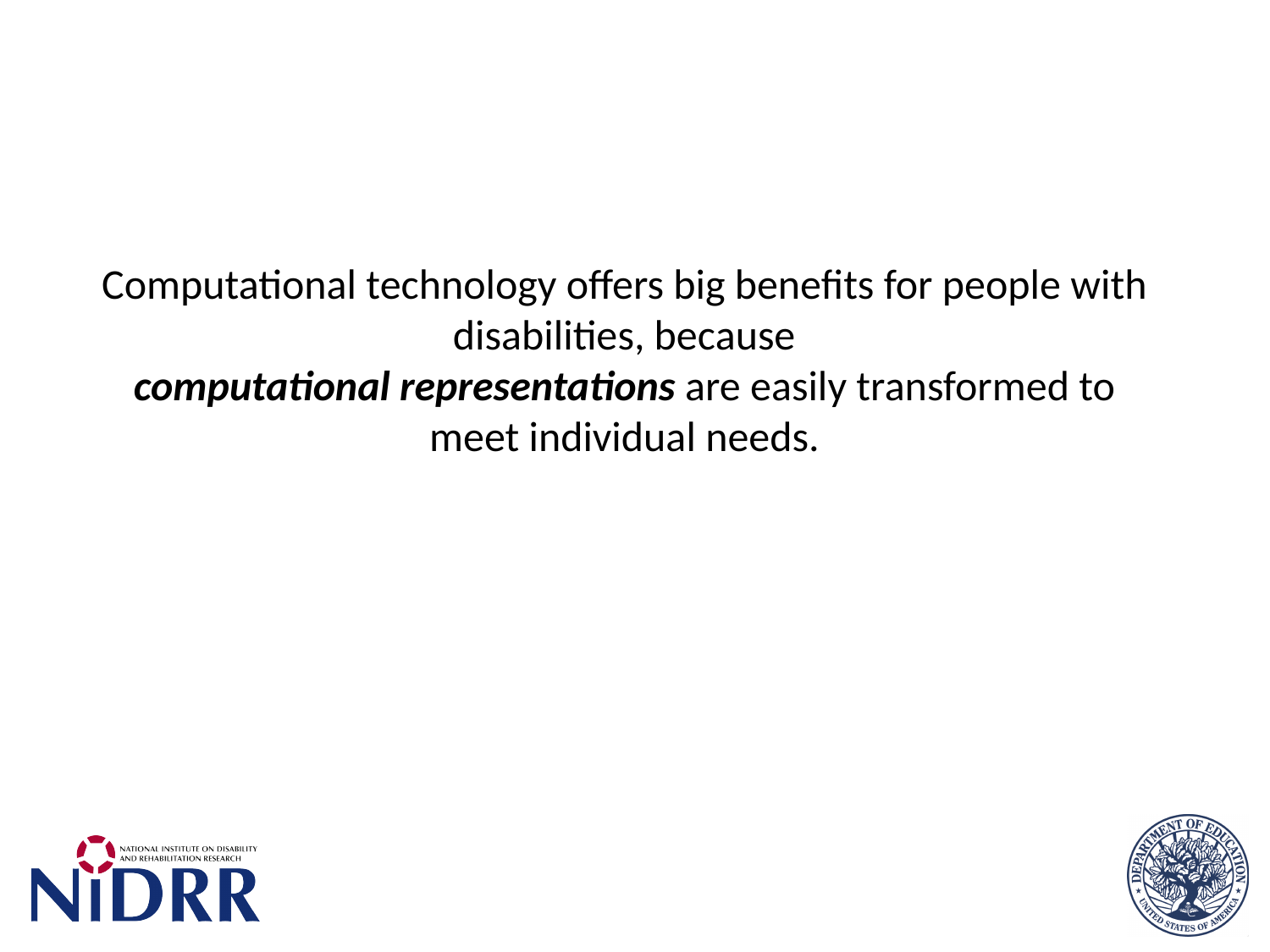

# Computational technology offers big benefits for people with disabilities, because computational representations are easily transformed to meet individual needs.